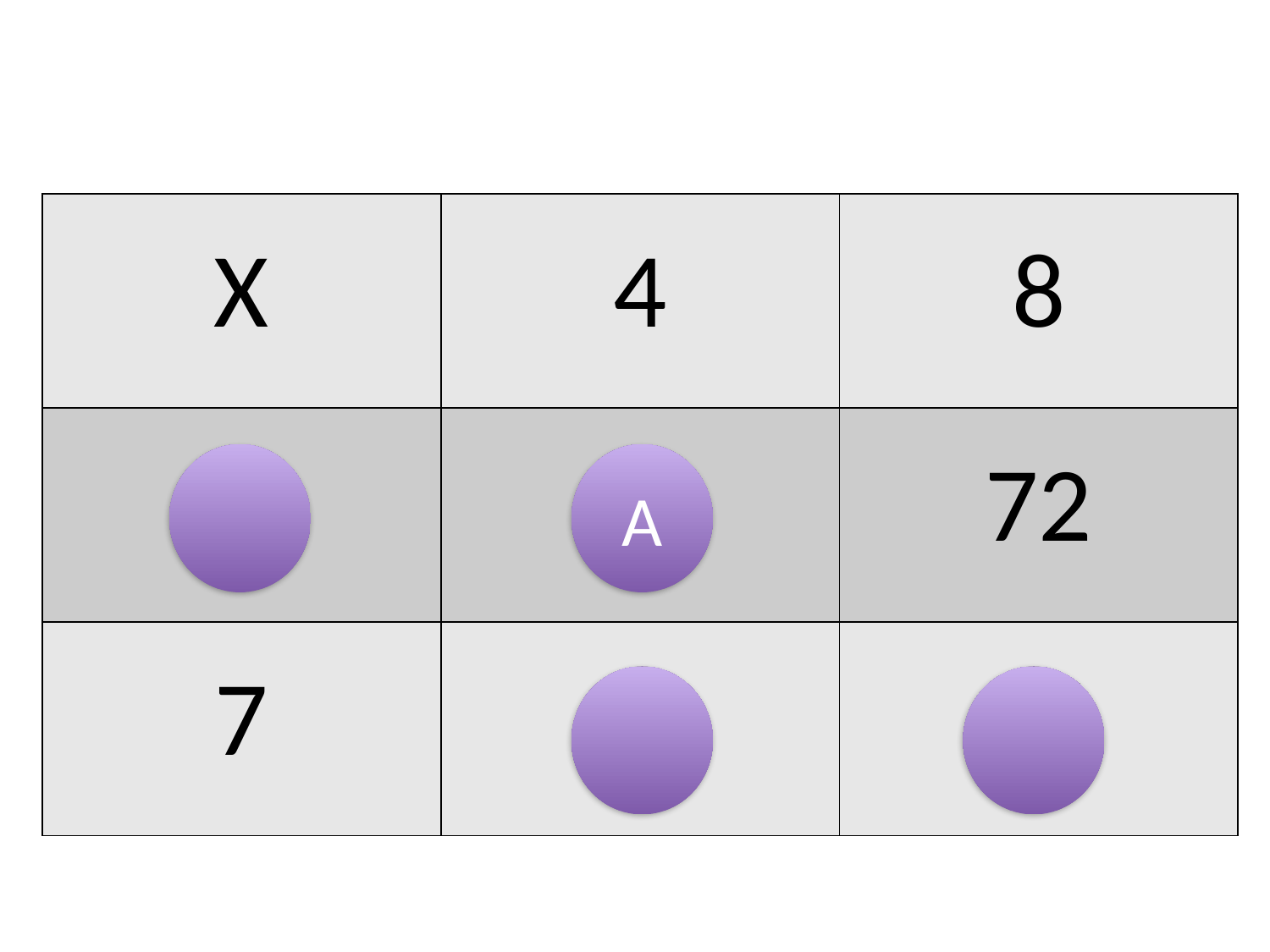

| X | 4 | 8 |
| --- | --- | --- |
| 9 | 36 | 72 |
| 7 | 28 | 56 |

A